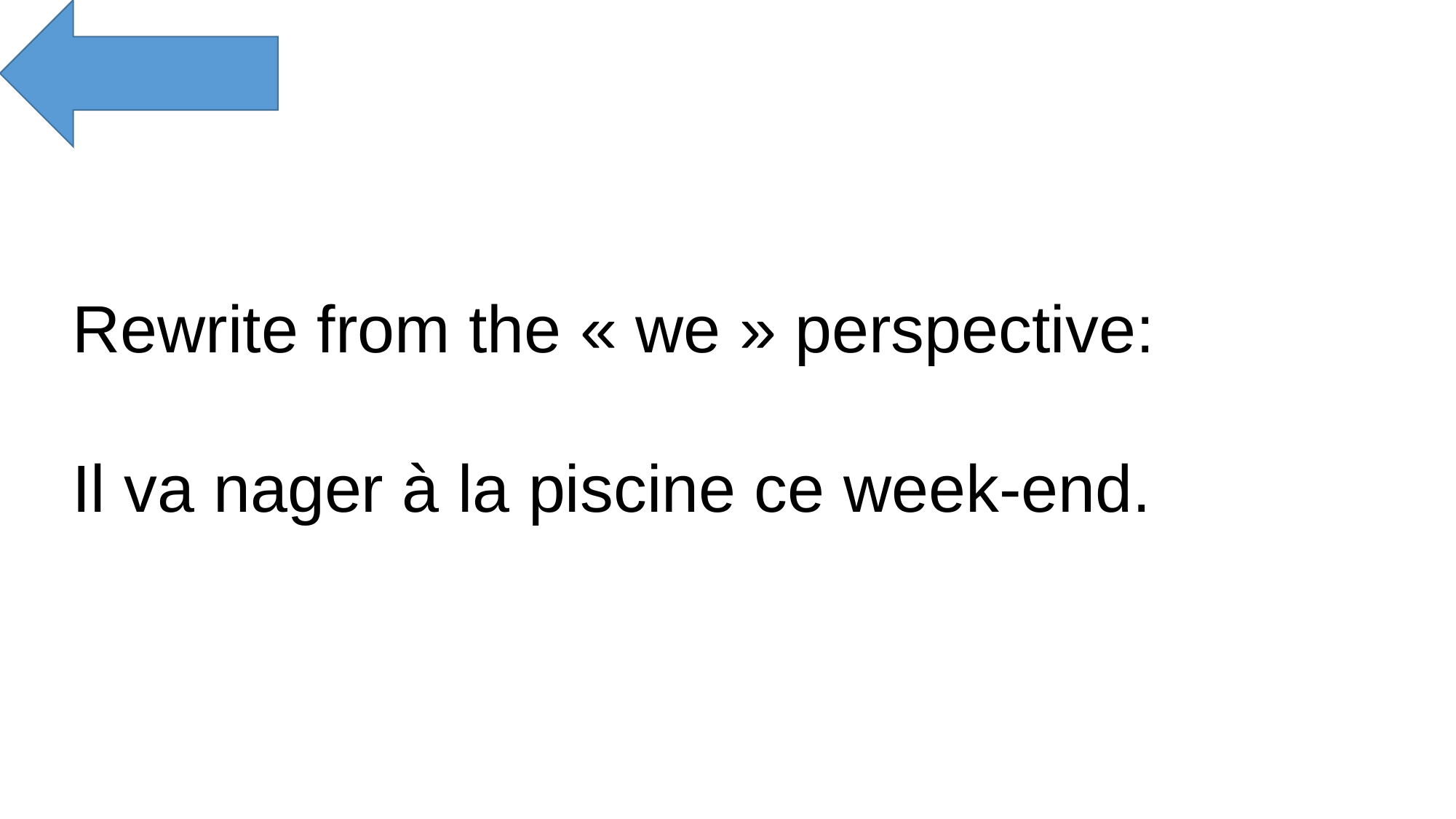

Rewrite from the « we » perspective:

Il va nager à la piscine ce week-end.